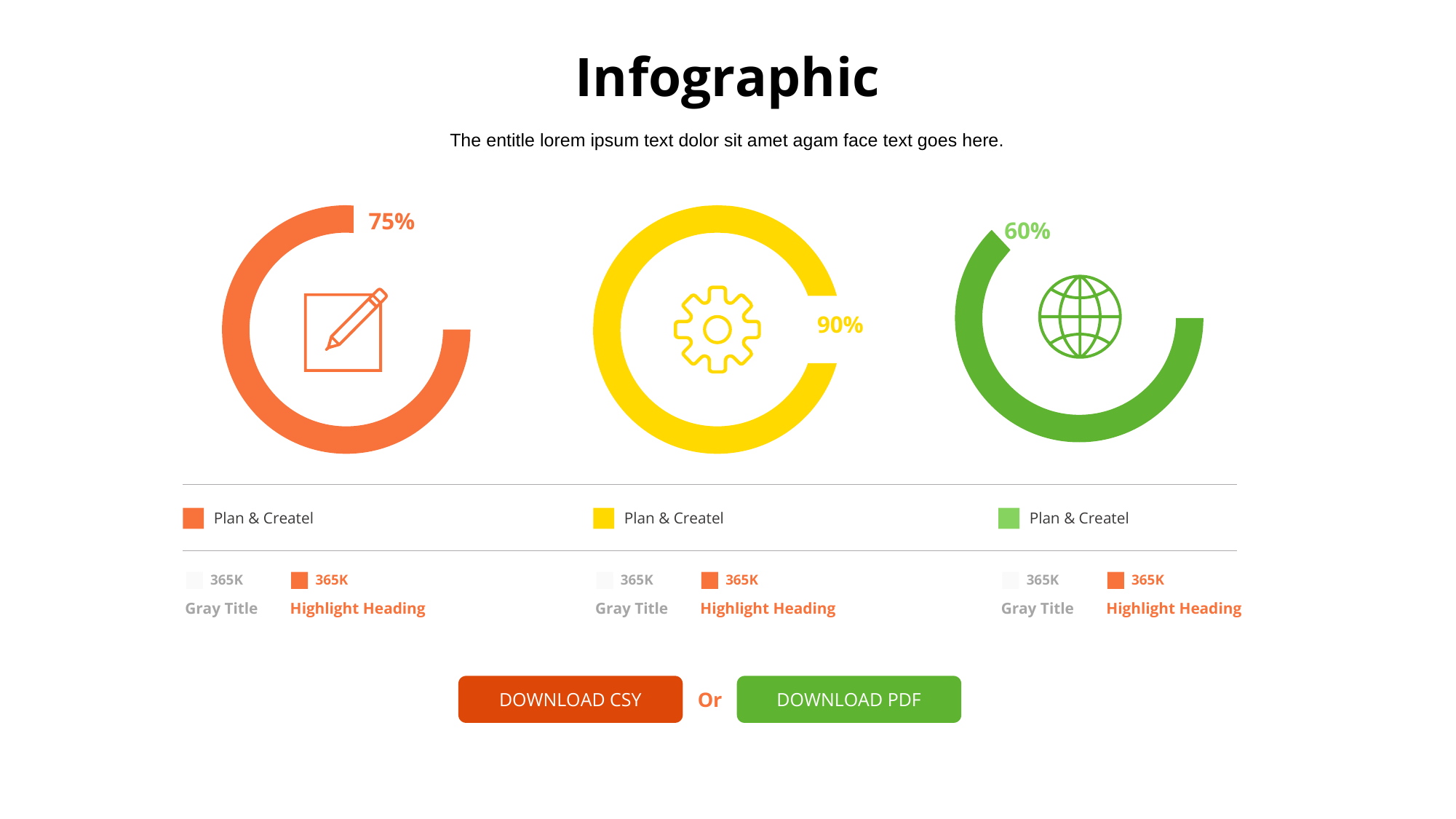

# Infographic
The entitle lorem ipsum text dolor sit amet agam face text goes here.
75%

60%
90%
Plan & Createl

Plan & Createl

Plan & Createl

365K
365K

Gray Title
Highlight Heading
365K
365K

Gray Title
Highlight Heading
365K
365K

Gray Title
Highlight Heading

DOWNLOAD CSY

DOWNLOAD PDF
Or